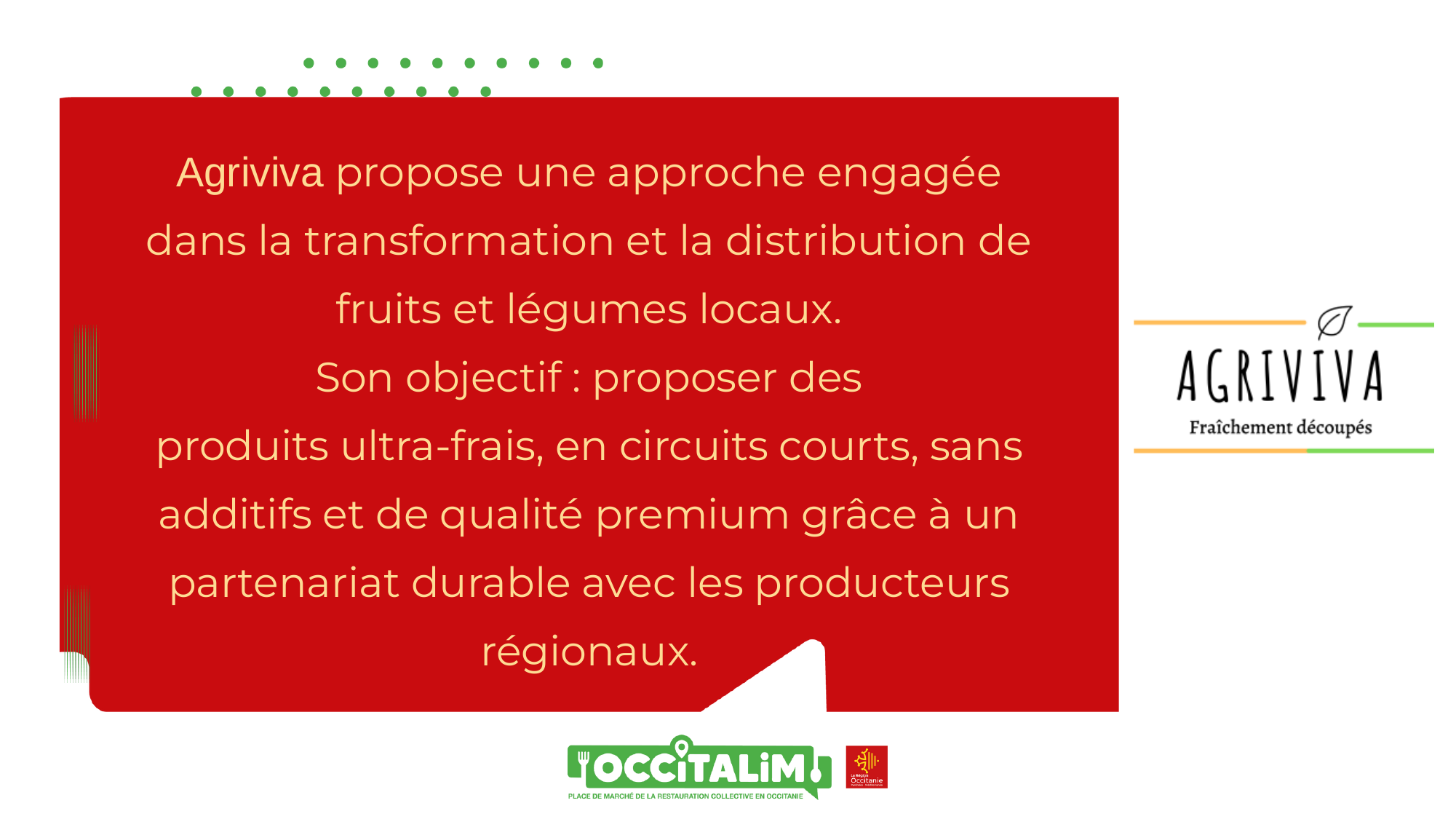

Agriviva propose une approche engagée dans la transformation et la distribution de fruits et légumes locaux.
Son objectif : proposer des
produits ultra-frais, en circuits courts, sans additifs et de qualité premium grâce à un partenariat durable avec les producteurs régionaux.